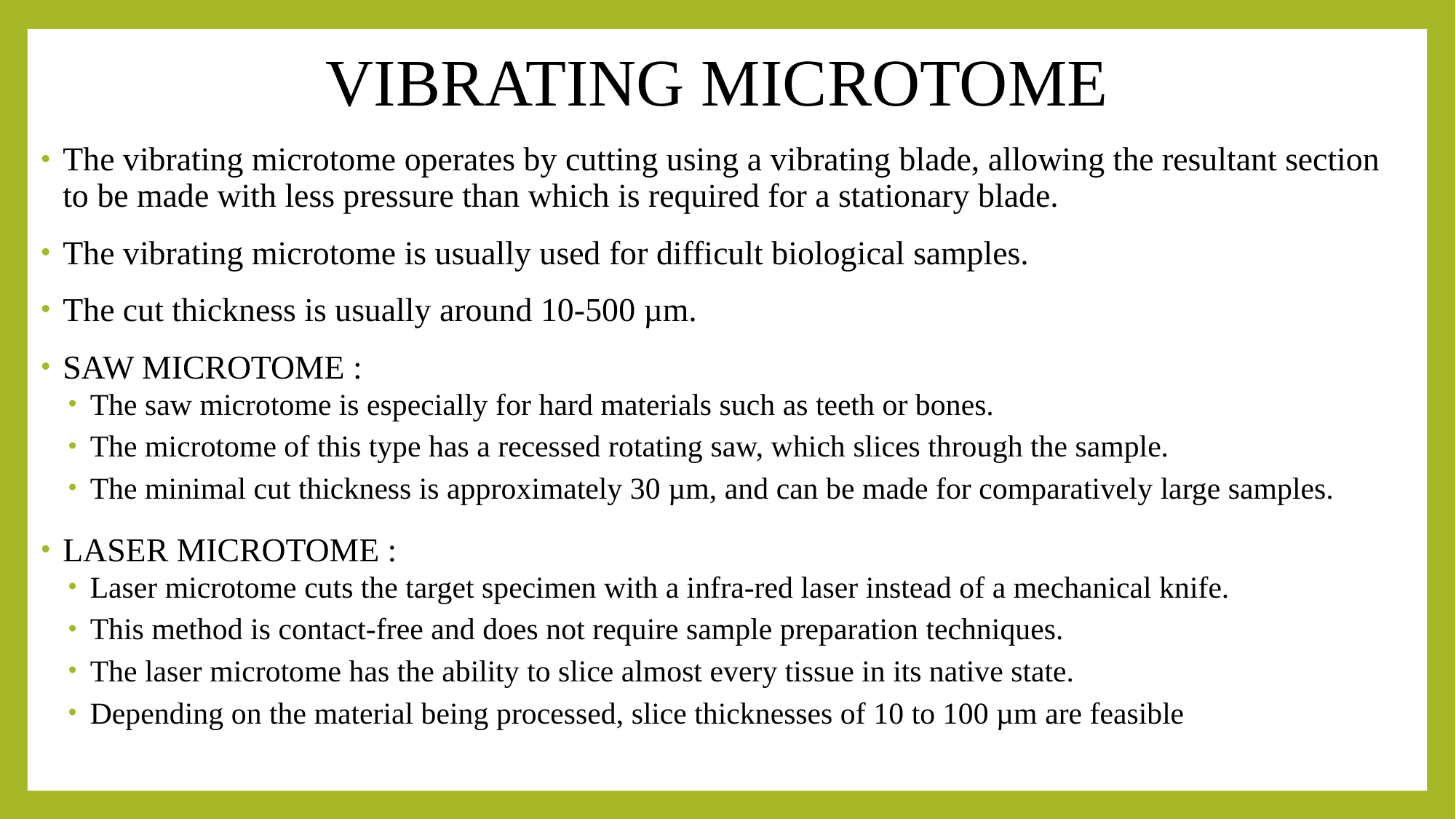

# VIBRATING MICROTOME
The vibrating microtome operates by cutting using a vibrating blade, allowing the resultant section to be made with less pressure than which is required for a stationary blade.
The vibrating microtome is usually used for difficult biological samples.
The cut thickness is usually around 10-500 µm.
SAW MICROTOME :
The saw microtome is especially for hard materials such as teeth or bones.
The microtome of this type has a recessed rotating saw, which slices through the sample.
The minimal cut thickness is approximately 30 µm, and can be made for comparatively large samples.
LASER MICROTOME :
Laser microtome cuts the target specimen with a infra-red laser instead of a mechanical knife.
This method is contact-free and does not require sample preparation techniques.
The laser microtome has the ability to slice almost every tissue in its native state.
Depending on the material being processed, slice thicknesses of 10 to 100 µm are feasible